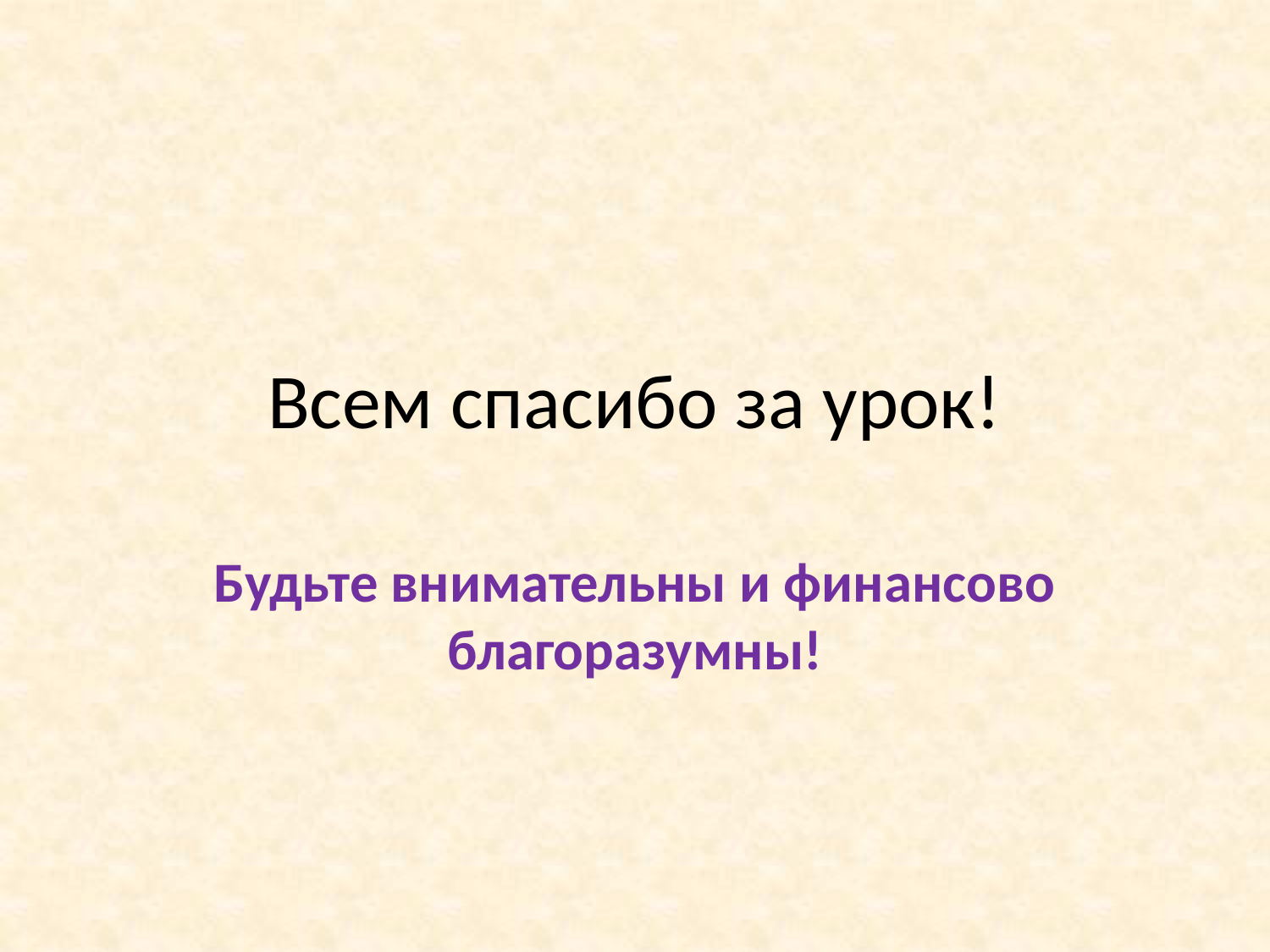

# Всем спасибо за урок!
Будьте внимательны и финансово благоразумны!